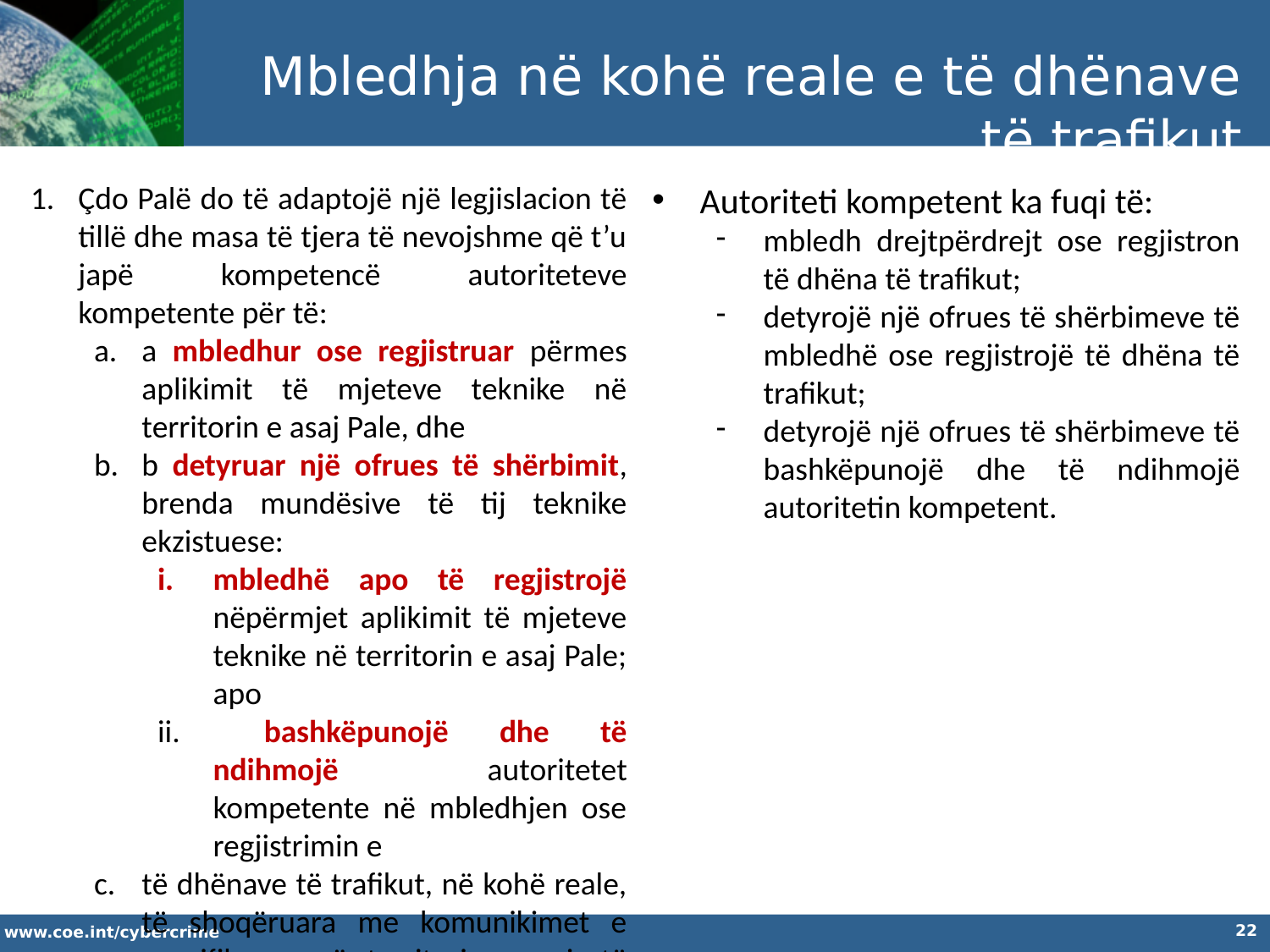

Mbledhja në kohë reale e të dhënave të trafikut
Çdo Palë do të adaptojë një legjislacion të tillë dhe masa të tjera të nevojshme që t’u japë kompetencë autoriteteve kompetente për të:
a mbledhur ose regjistruar përmes aplikimit të mjeteve teknike në territorin e asaj Pale, dhe
b detyruar një ofrues të shërbimit, brenda mundësive të tij teknike ekzistuese:
mbledhë apo të regjistrojë nëpërmjet aplikimit të mjeteve teknike në territorin e asaj Pale; apo
 bashkëpunojë dhe të ndihmojë autoritetet kompetente në mbledhjen ose regjistrimin e
të dhënave të trafikut, në kohë reale, të shoqëruara me komunikimet e specifikuara në territorin e saj, të transmetuara nëpërmjet një sistemi kompjuterik.
Autoriteti kompetent ka fuqi të:
mbledh drejtpërdrejt ose regjistron të dhëna të trafikut;
detyrojë një ofrues të shërbimeve të mbledhë ose regjistrojë të dhëna të trafikut;
detyrojë një ofrues të shërbimeve të bashkëpunojë dhe të ndihmojë autoritetin kompetent.